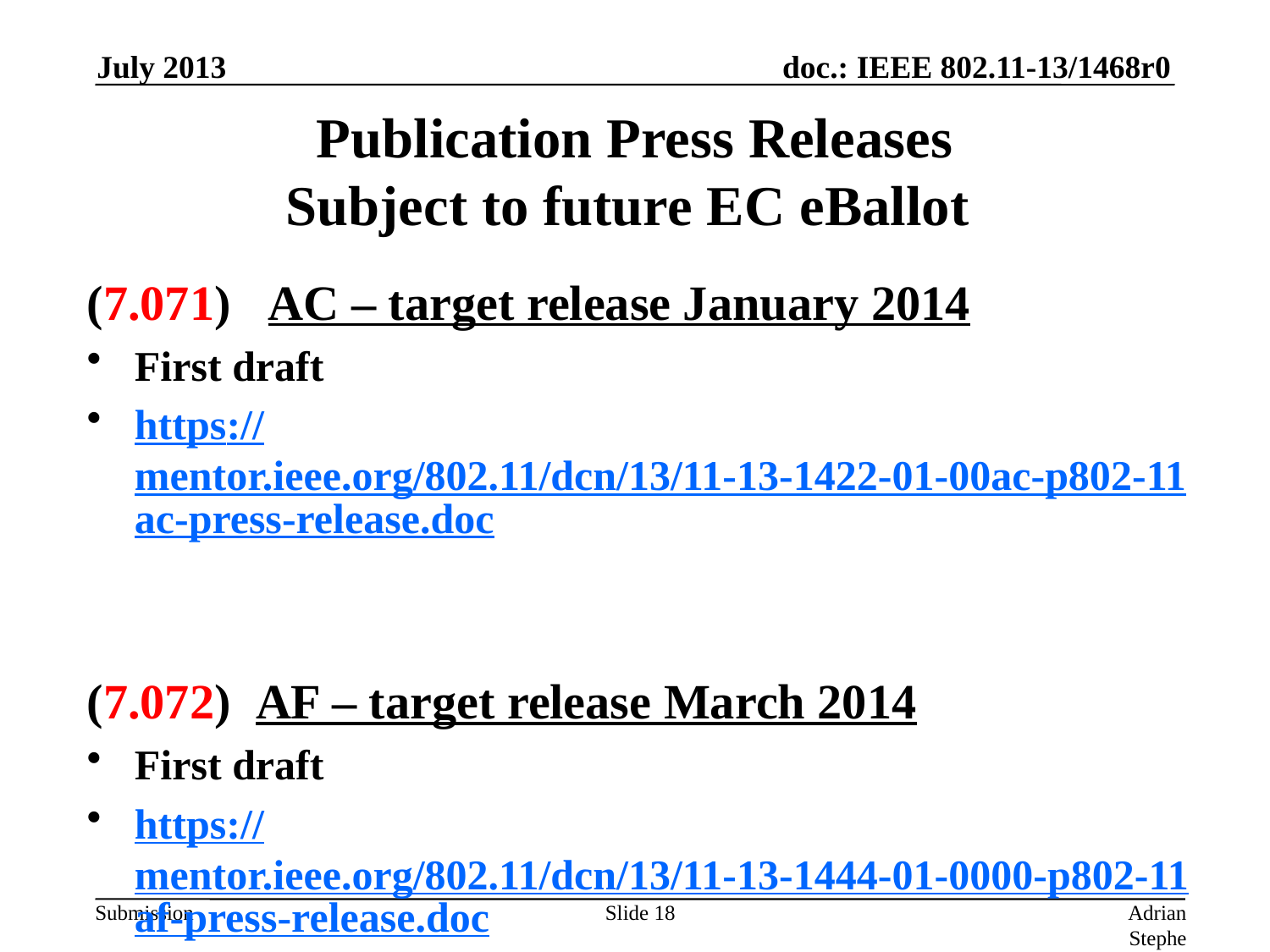

July 2013
# Publication Press Releases Subject to future EC eBallot
(7.071)   AC – target release January 2014
First draft
https://mentor.ieee.org/802.11/dcn/13/11-13-1422-01-00ac-p802-11ac-press-release.doc

(7.072)  AF – target release March 2014
First draft
https://mentor.ieee.org/802.11/dcn/13/11-13-1444-01-0000-p802-11af-press-release.doc

Slide 18
Adrian Stephens, Intel Corporation